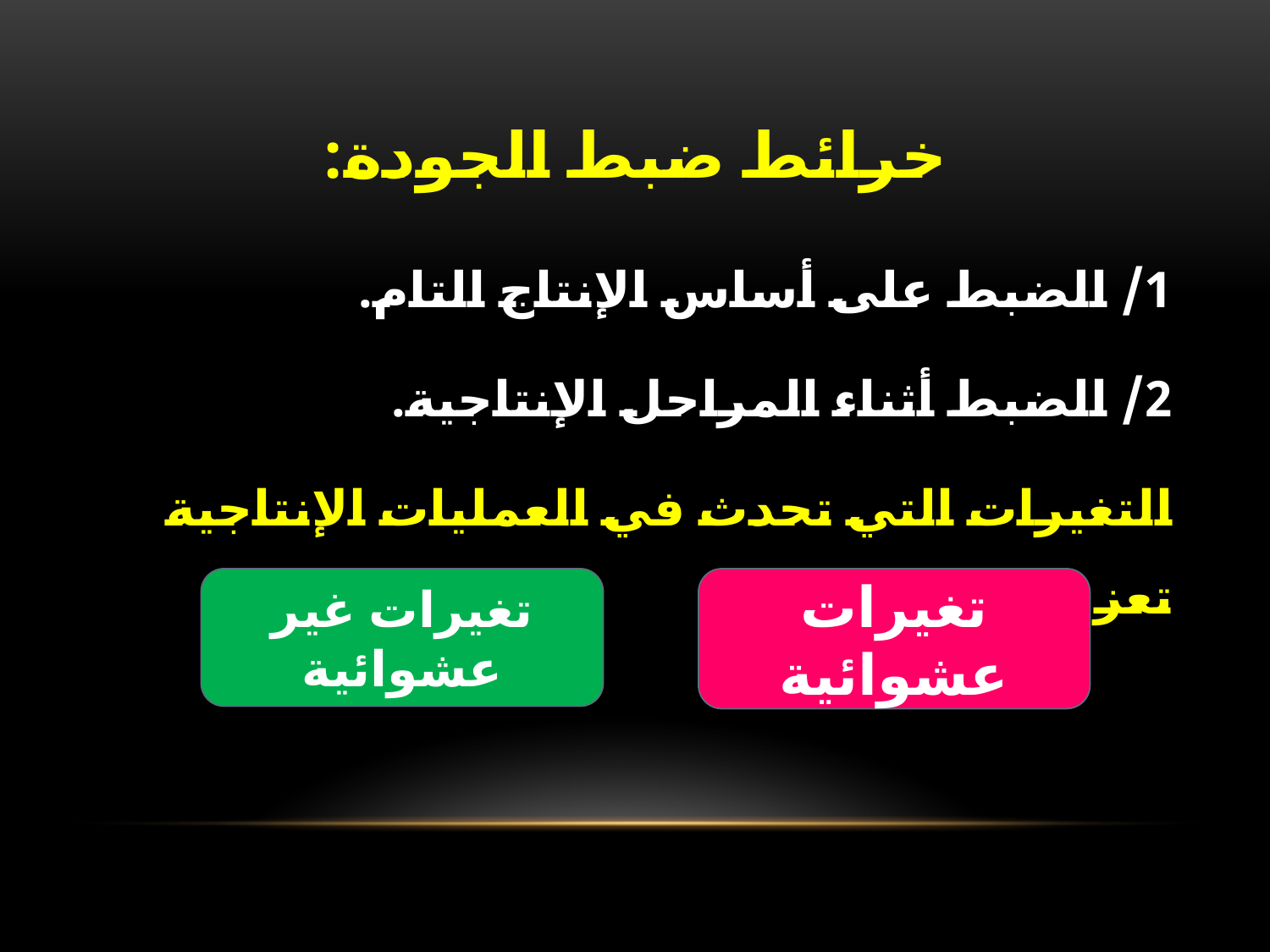

# خرائط ضبط الجودة:
1/ الضبط على أساس الإنتاج التام.
2/ الضبط أثناء المراحل الإنتاجية.
التغيرات التي تحدث في العمليات الإنتاجية تعزى الى الآتي:

تغيرات غير عشوائية
تغيرات عشوائية